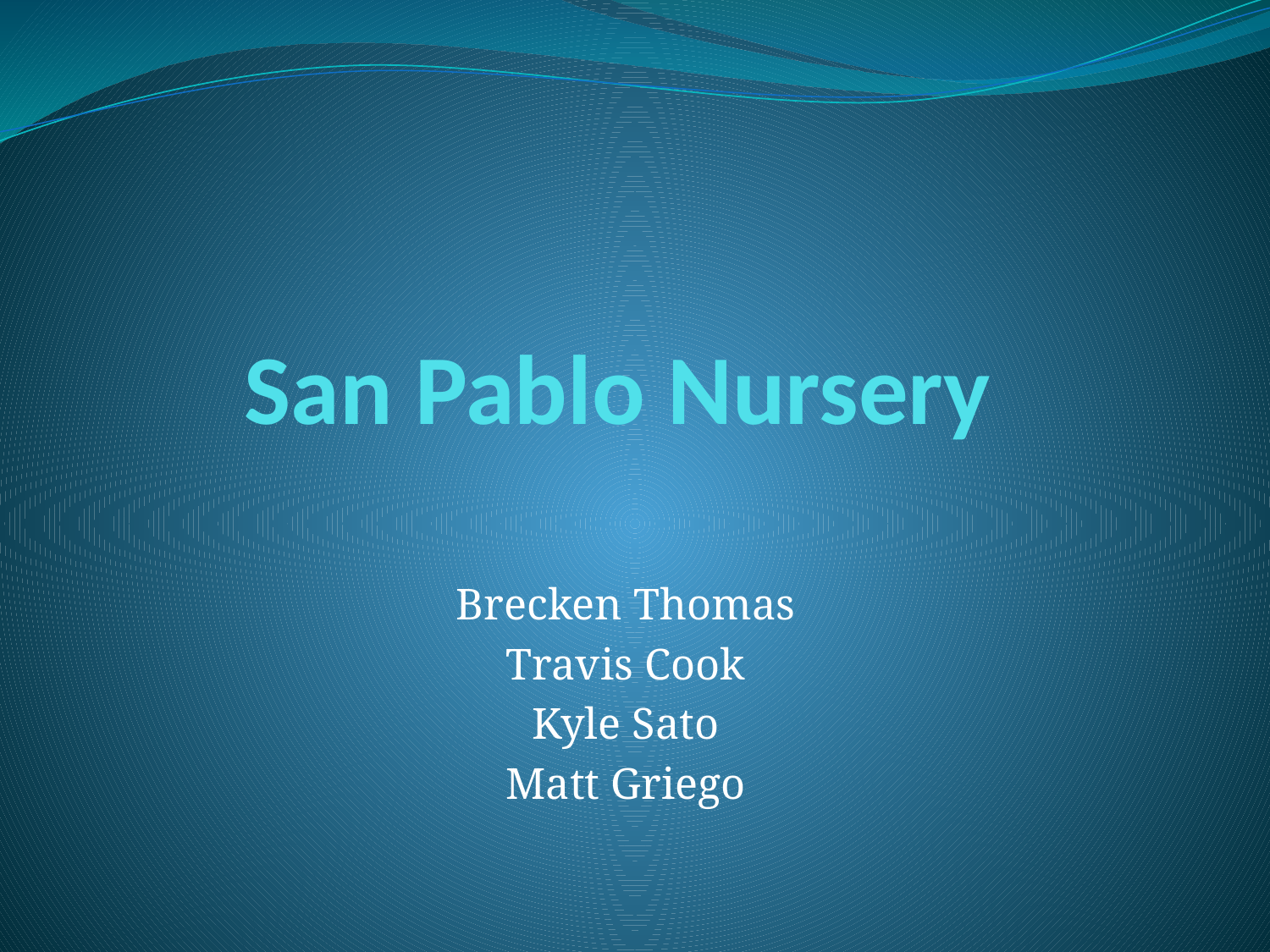

# San Pablo Nursery
Brecken Thomas
Travis Cook
Kyle Sato
Matt Griego